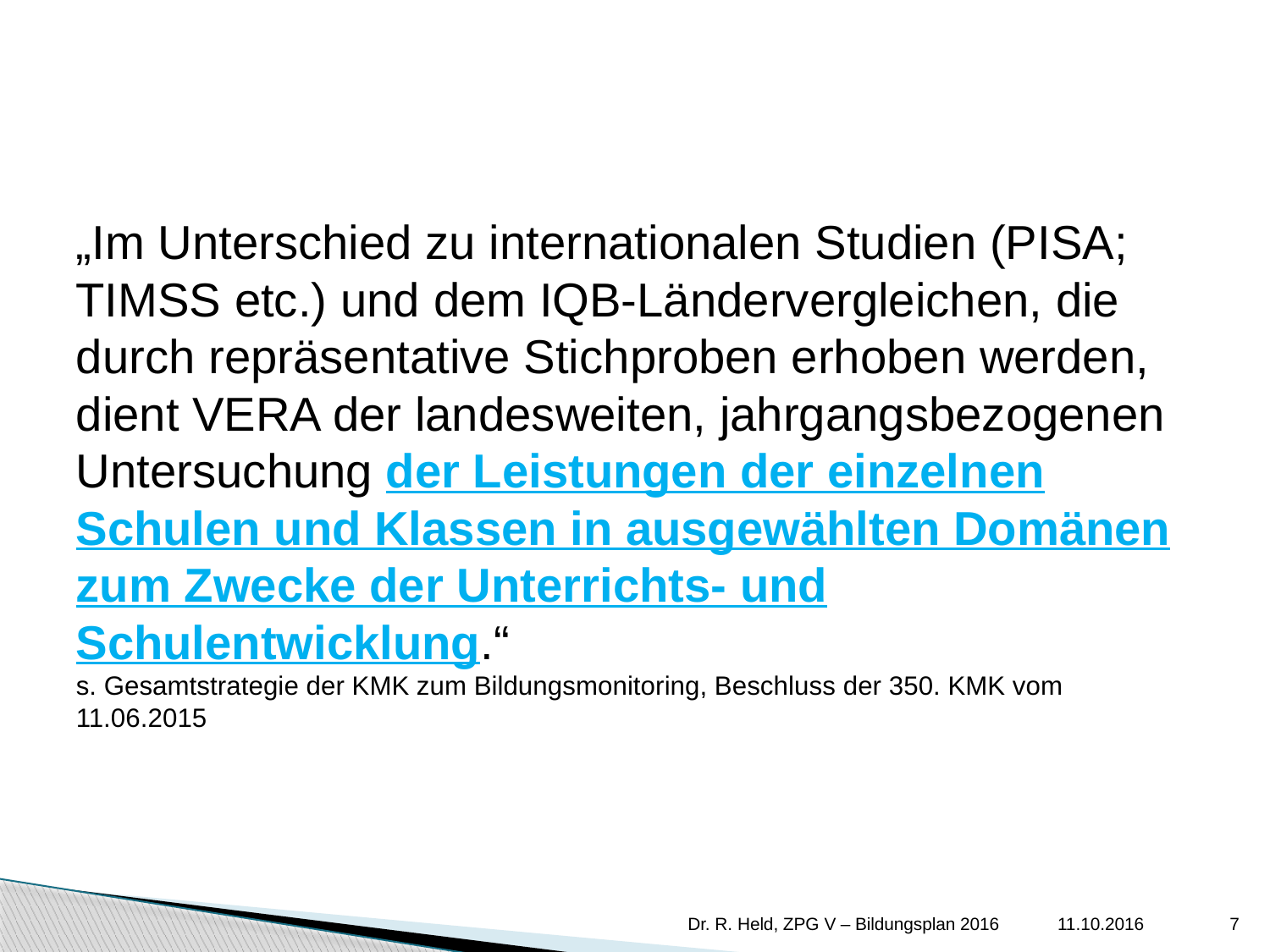

#
„Im Unterschied zu internationalen Studien (PISA; TIMSS etc.) und dem IQB-Ländervergleichen, die durch repräsentative Stichproben erhoben werden, dient VERA der landesweiten, jahrgangsbezogenen Untersuchung der Leistungen der einzelnen Schulen und Klassen in ausgewählten Domänen zum Zwecke der Unterrichts- und Schulentwicklung.“
s. Gesamtstrategie der KMK zum Bildungsmonitoring, Beschluss der 350. KMK vom 11.06.2015

11.10.2016
7
Dr. R. Held, ZPG V – Bildungsplan 2016